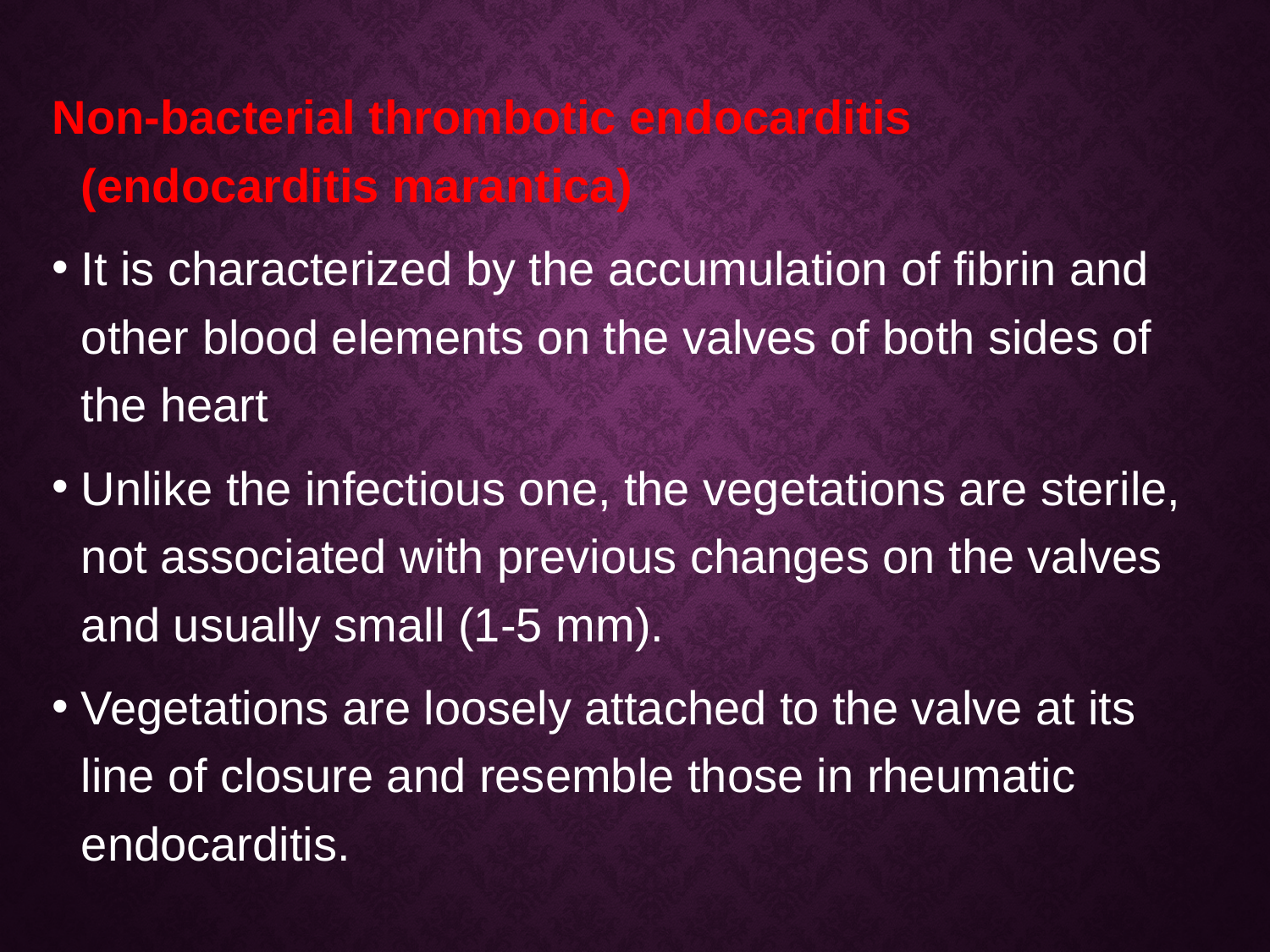

Non-bacterial thrombotic endocarditis (endocarditis marantica)
It is characterized by the accumulation of fibrin and other blood elements on the valves of both sides of the heart
Unlike the infectious one, the vegetations are sterile, not associated with previous changes on the valves and usually small (1-5 mm).
Vegetations are loosely attached to the valve at its line of closure and resemble those in rheumatic endocarditis.
#